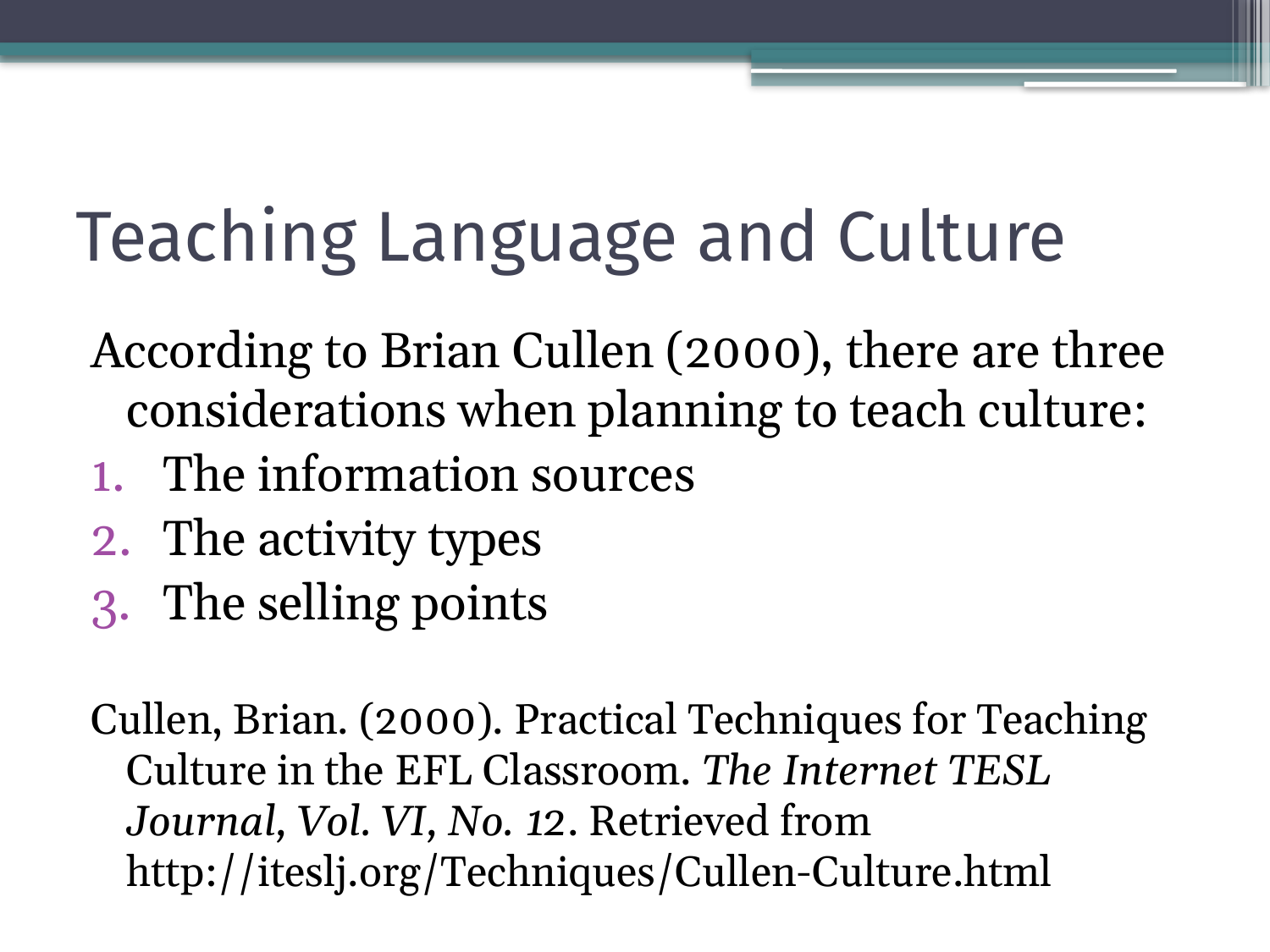

# Teaching Language and Culture
According to Brian Cullen (2000), there are three considerations when planning to teach culture:
The information sources
The activity types
The selling points

Cullen, Brian. (2000). Practical Techniques for Teaching Culture in the EFL Classroom. The Internet TESL Journal, Vol. VI, No. 12. Retrieved from
http://iteslj.org/Techniques/Cullen-Culture.html